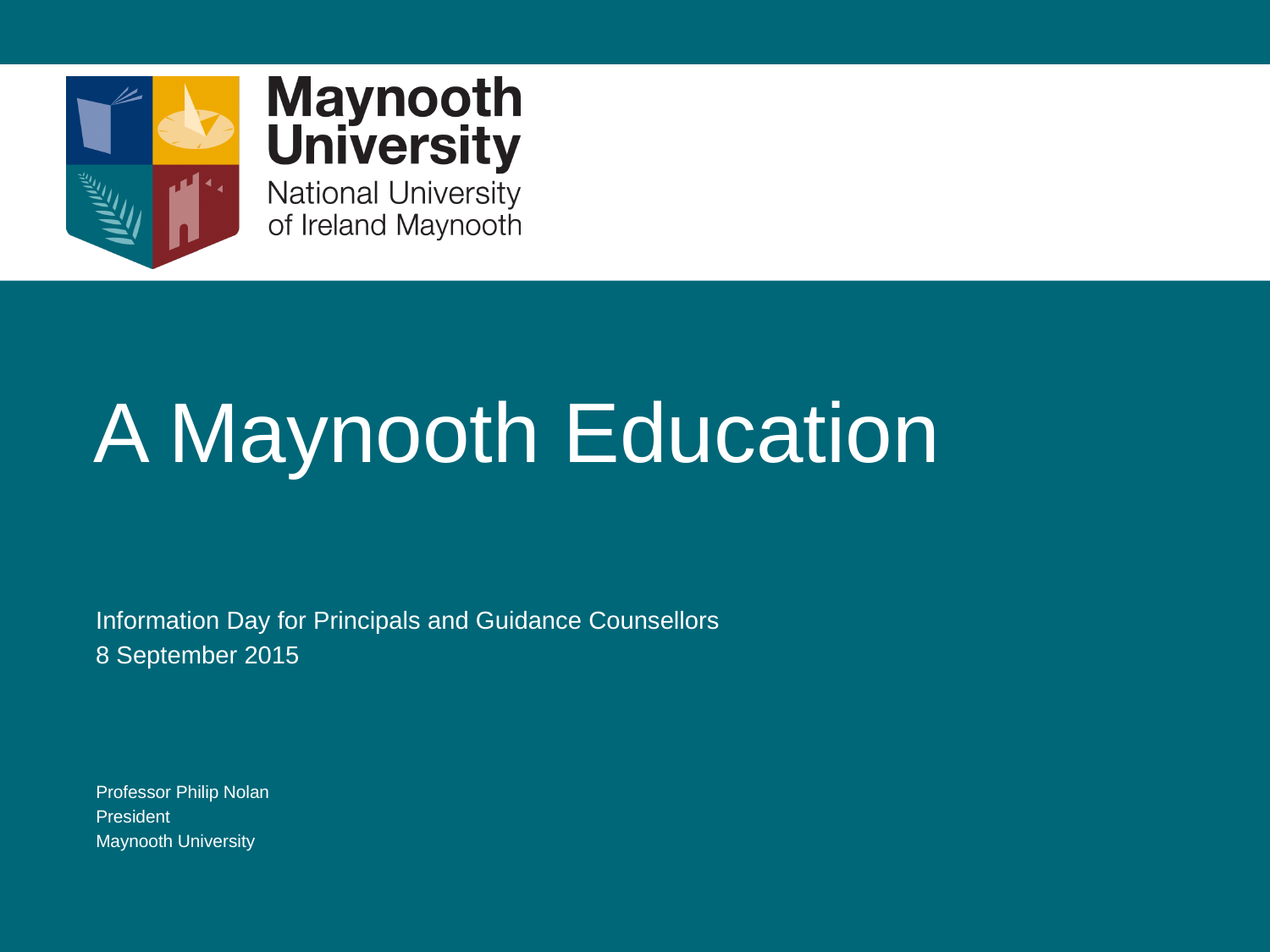

# A Maynooth Education
Information Day for Principals and Guidance Counsellors
8 September 2015

Professor Philip Nolan
President
Maynooth University